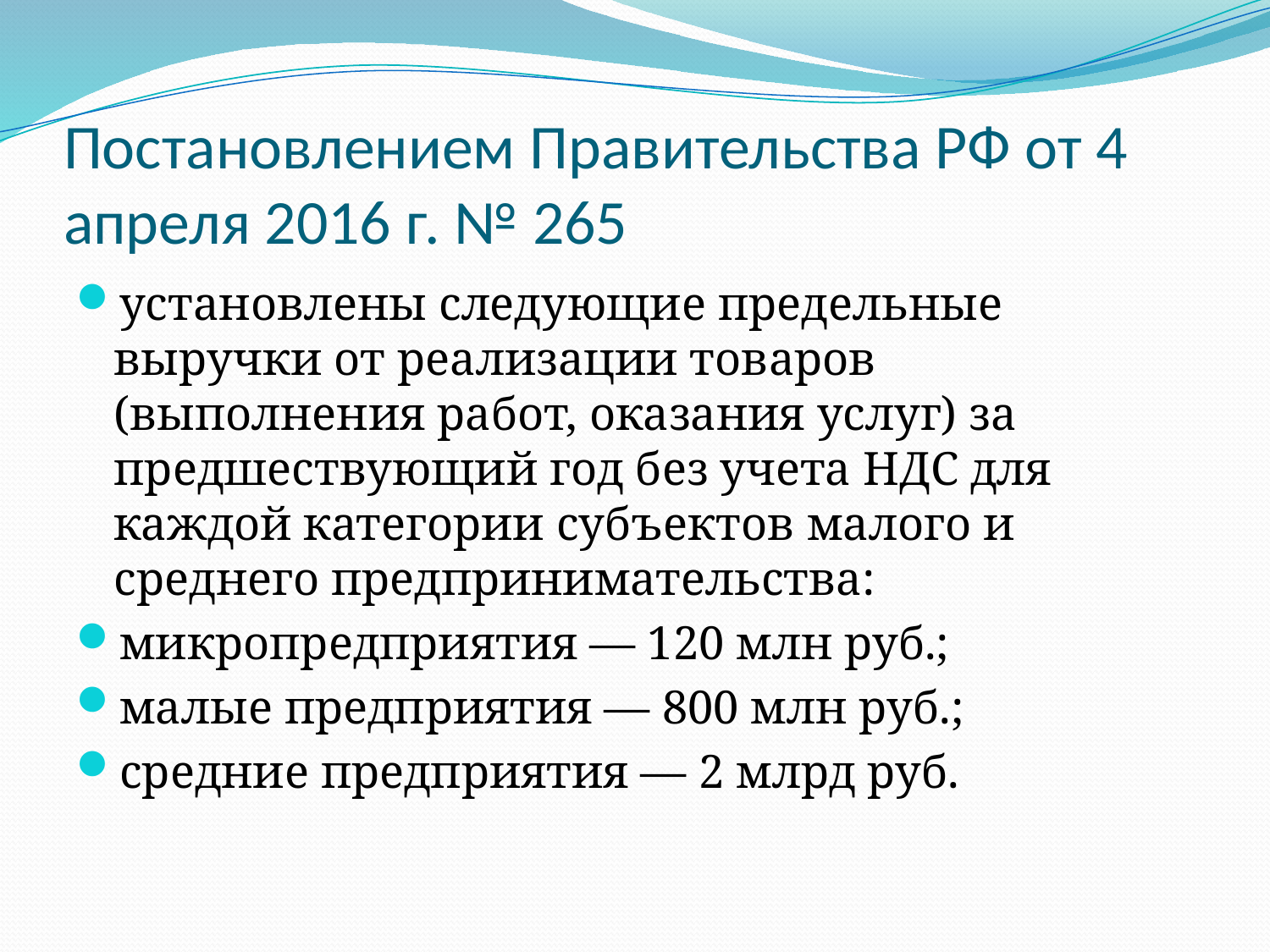

# Постановлением Правительства РФ от 4 апреля 2016 г. № 265
установлены следующие предельные выручки от реализации товаров (выполнения работ, оказания услуг) за предшествующий год без учета НДС для каждой категории субъектов малого и среднего предпринимательства:
микропредприятия — 120 млн руб.;
малые предприятия — 800 млн руб.;
средние предприятия — 2 млрд руб.